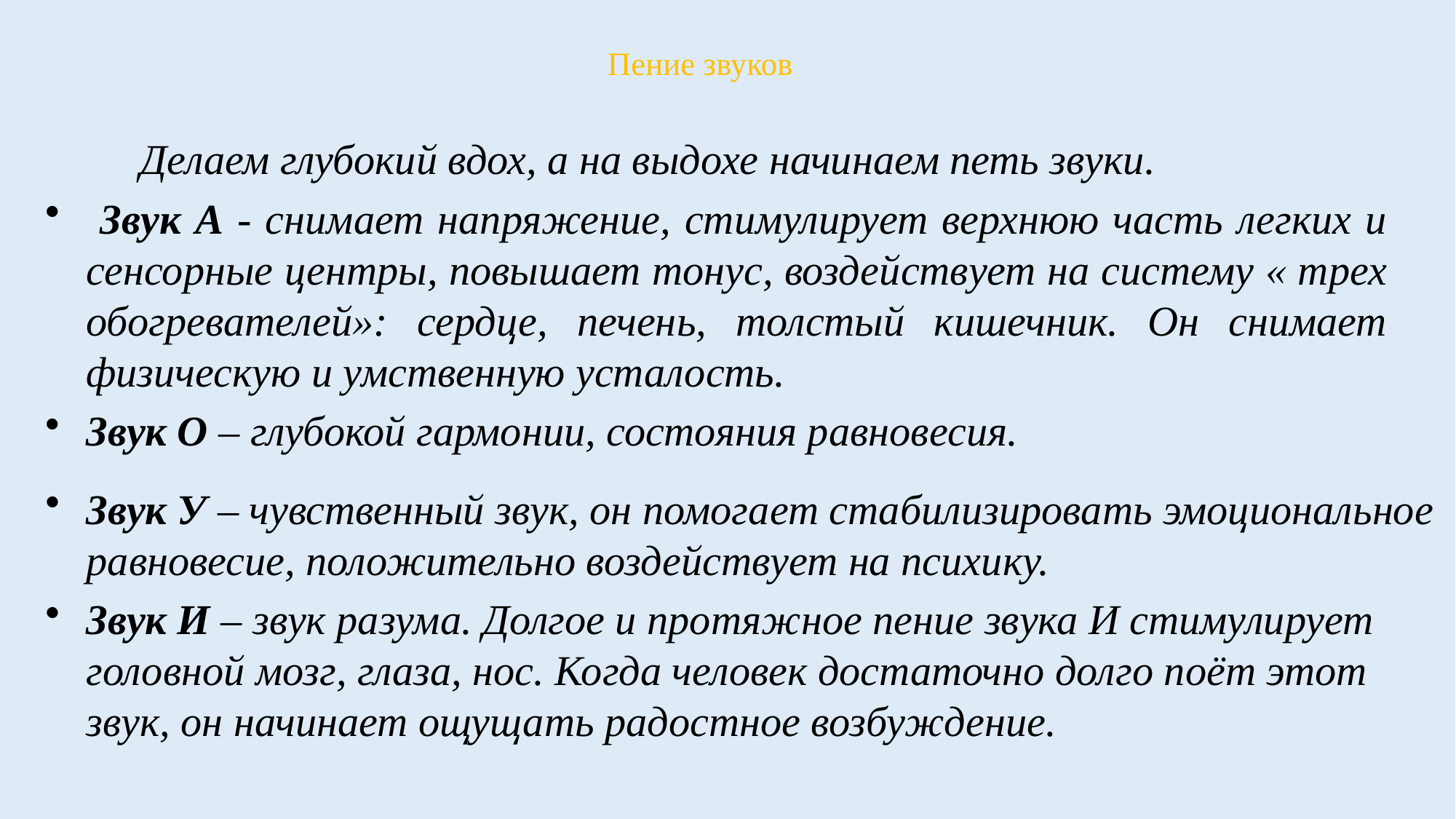

# Пение звуков
         Делаем глубокий вдох, а на выдохе начинаем петь звуки.
 Звук А - снимает напряжение, стимулирует верхнюю часть легких и сенсорные центры, повышает тонус, воздействует на систему « трех обогревателей»: сердце, печень, толстый кишечник. Он снимает физическую и умственную усталость.
Звук О – глубокой гармонии, состояния равновесия.
Звук У – чувственный звук, он помогает стабилизировать эмоциональное равновесие, положительно воздействует на психику.
Звук И – звук разума. Долгое и протяжное пение звука И стимулирует головной мозг, глаза, нос. Когда человек достаточно долго поёт этот звук, он начинает ощущать радостное возбуждение.